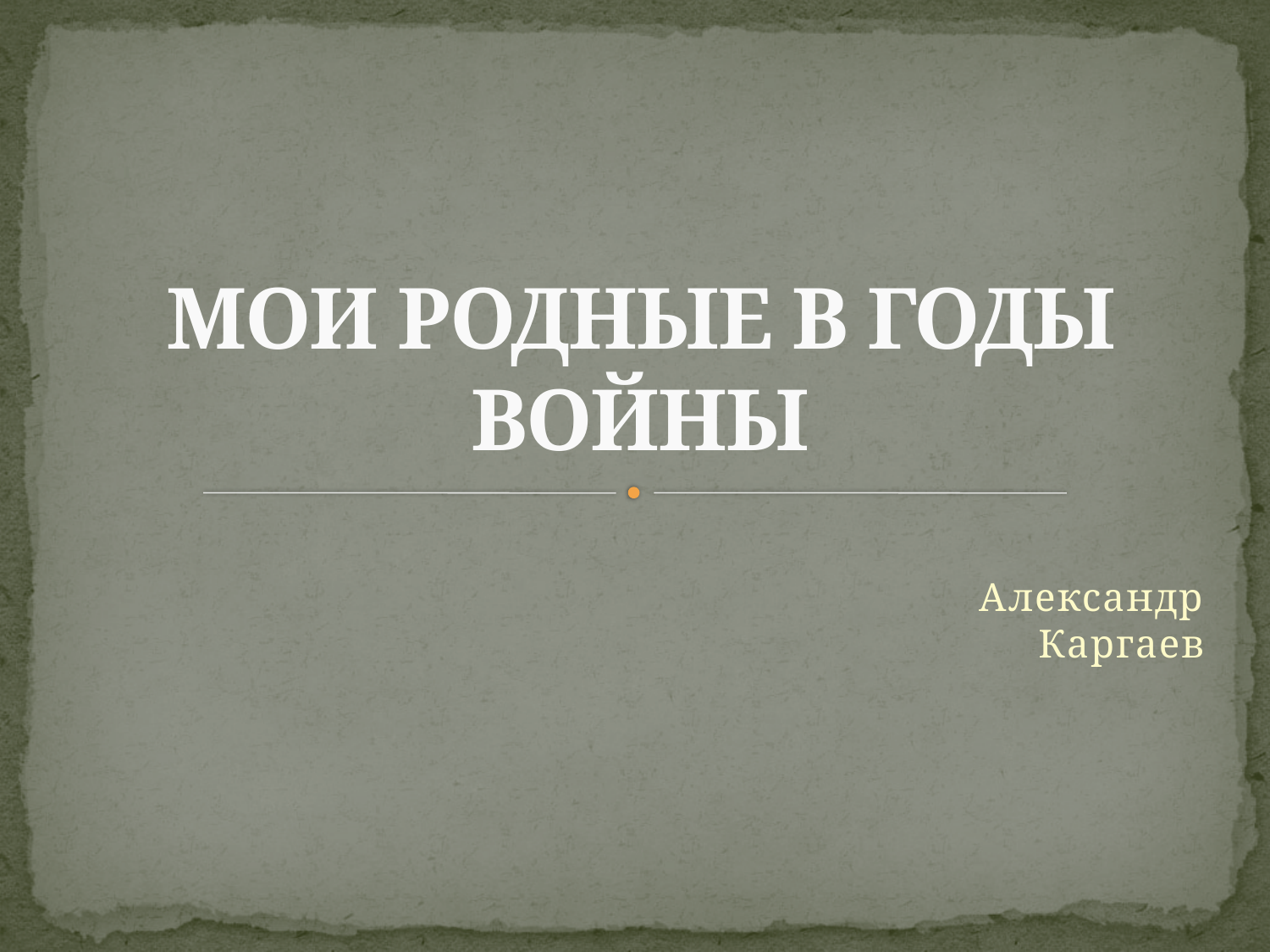

# МОИ РОДНЫЕ В ГОДЫ ВОЙНЫ
Александр Каргаев